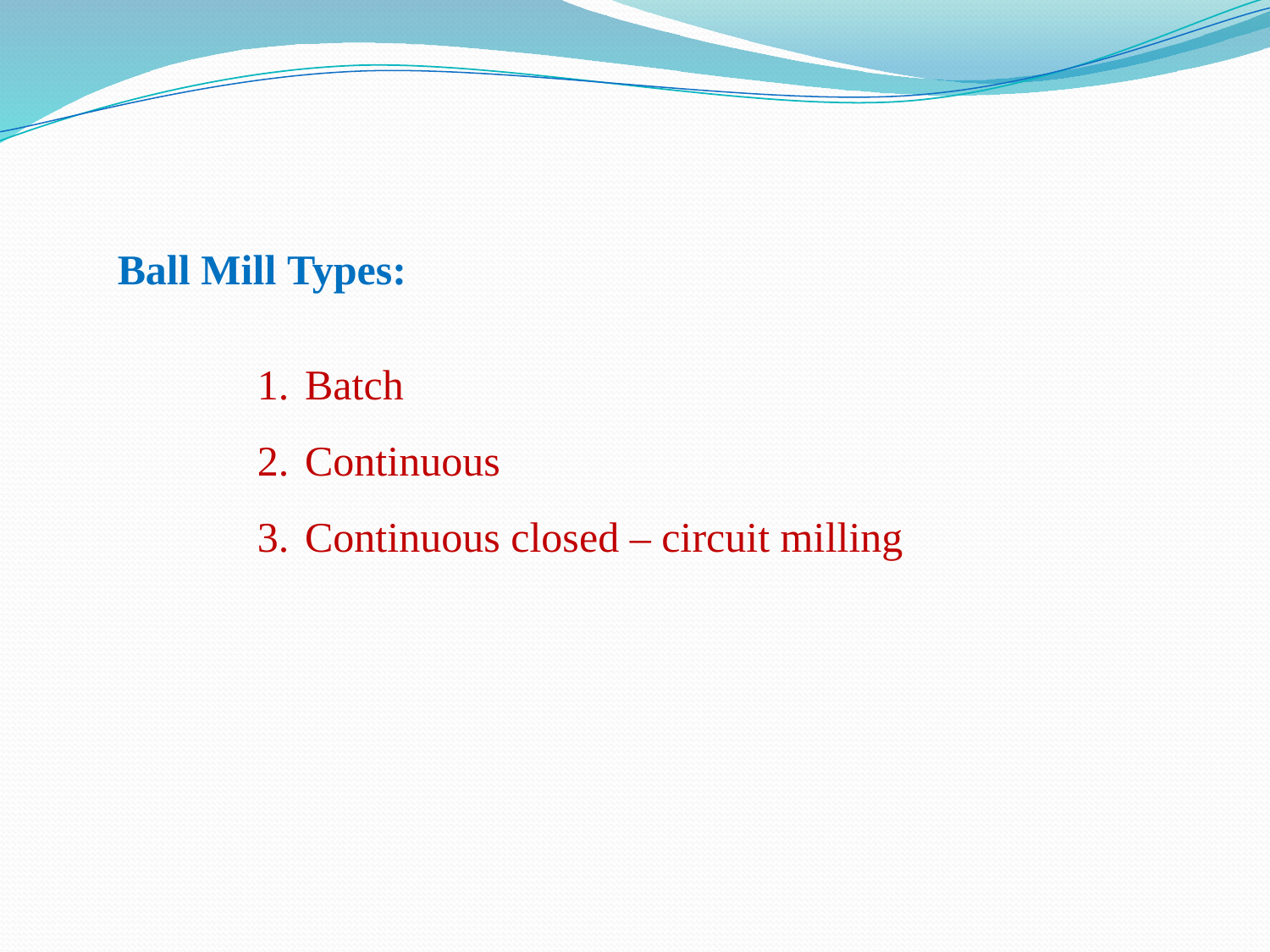

Ball Mill Types:
Batch
Continuous
Continuous closed – circuit milling